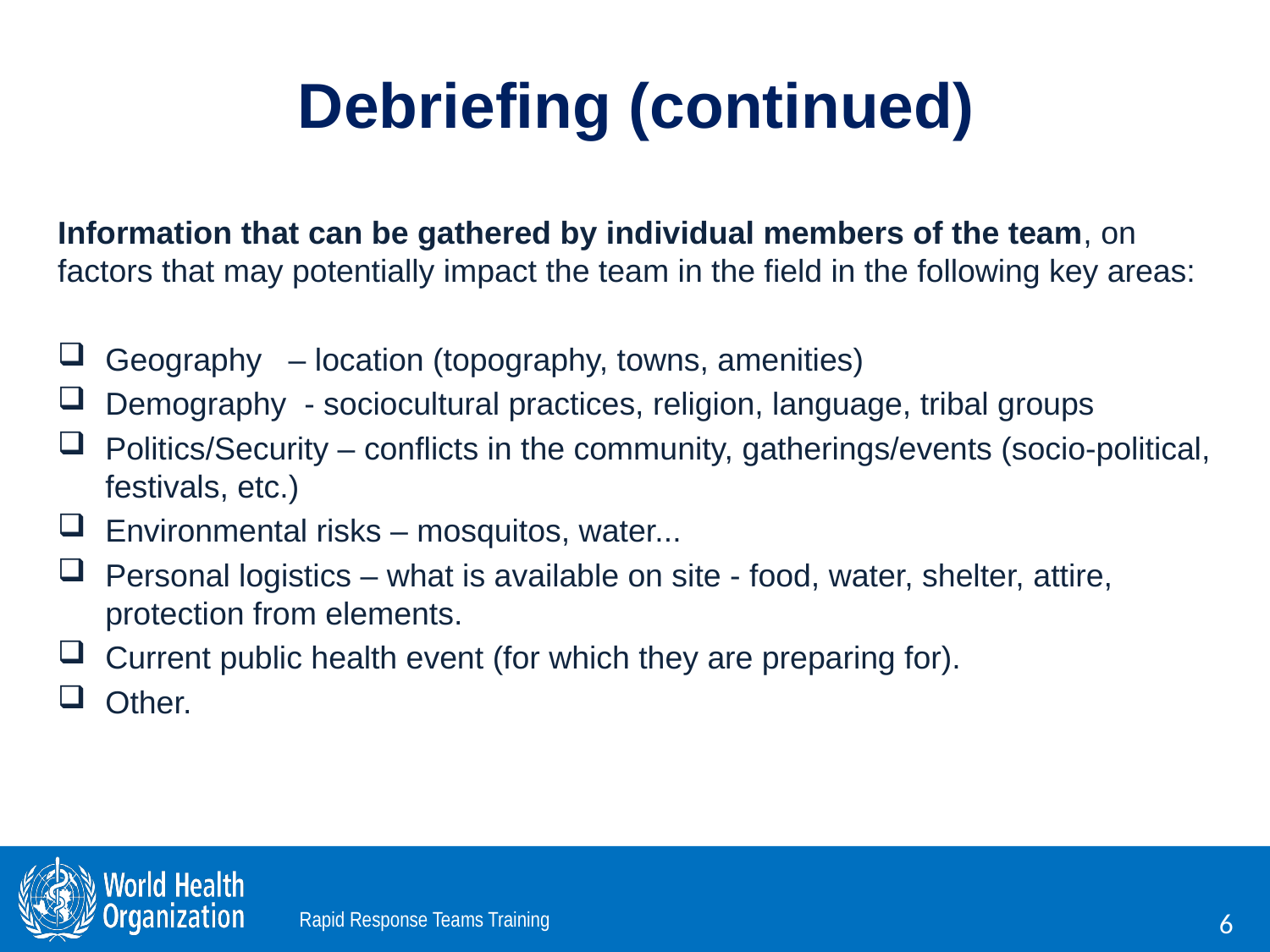

# Debriefing (continued)
Information that can be gathered by individual members of the team, on factors that may potentially impact the team in the field in the following key areas:

Geography   – location (topography, towns, amenities)
Demography  - sociocultural practices, religion, language, tribal groups
Politics/Security – conflicts in the community, gatherings/events (socio-political, festivals, etc.)
Environmental risks – mosquitos, water...
Personal logistics – what is available on site - food, water, shelter, attire, protection from elements.
Current public health event (for which they are preparing for).
Other.